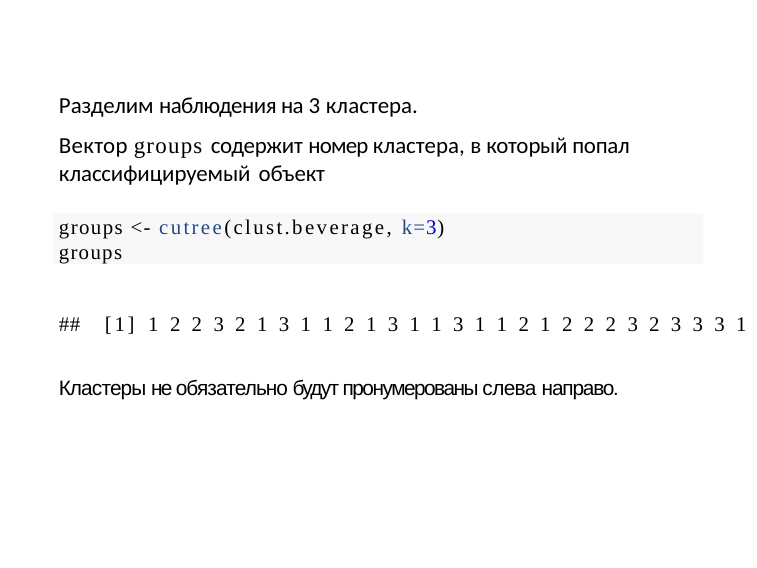

# Разделим наблюдения на 3 кластера.
Вектор groups содержит номер кластера, в который попал  классифицируемый объект
groups <- cutree(clust.beverage, k=3)  groups
##	[1] 1 2 2 3 2 1 3 1 1 2 1 3 1 1 3 1 1 2 1 2 2 2 3 2 3 3 3 1

Кластеры не обязательно будут пронумерованы слева направо.